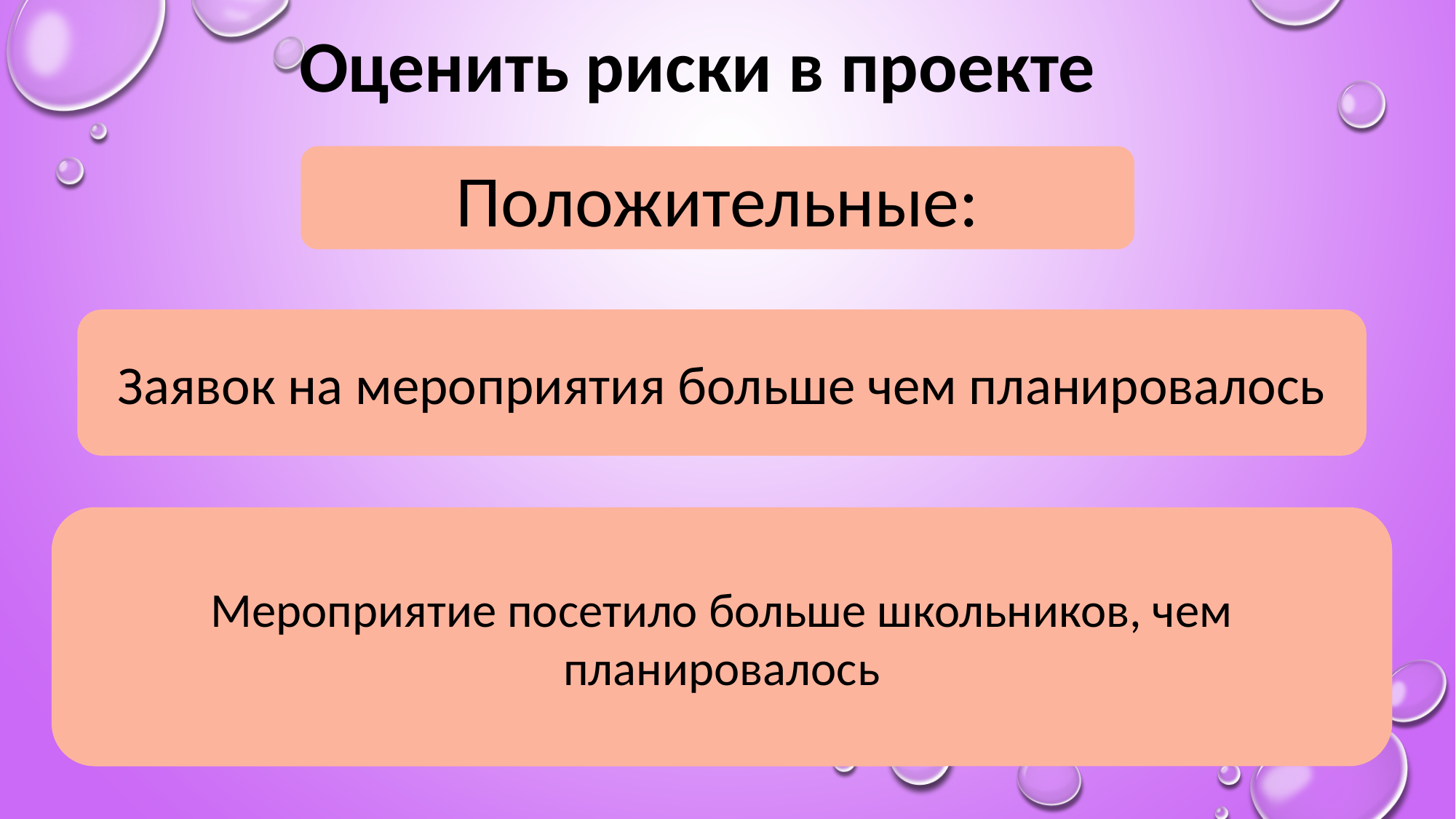

Оценить риски в проекте
Положительные:
Заявок на мероприятия больше чем планировалось
Мероприятие посетило больше школьников, чем планировалось